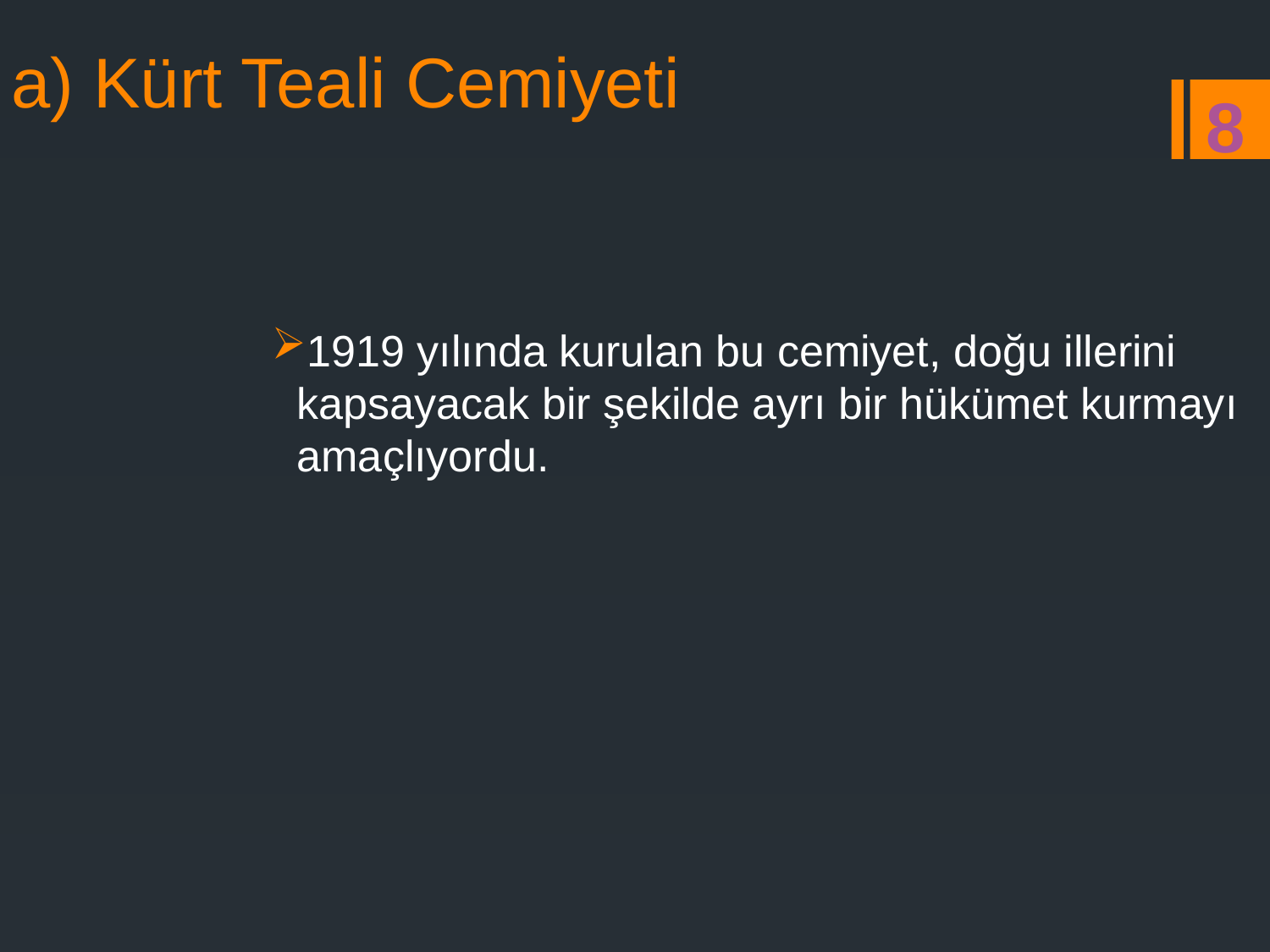

# a) Kürt Teali Cemiyeti
8
1919 yılında kurulan bu cemiyet, doğu illerini kapsayacak bir şekilde ayrı bir hükümet kurmayı amaçlıyordu.